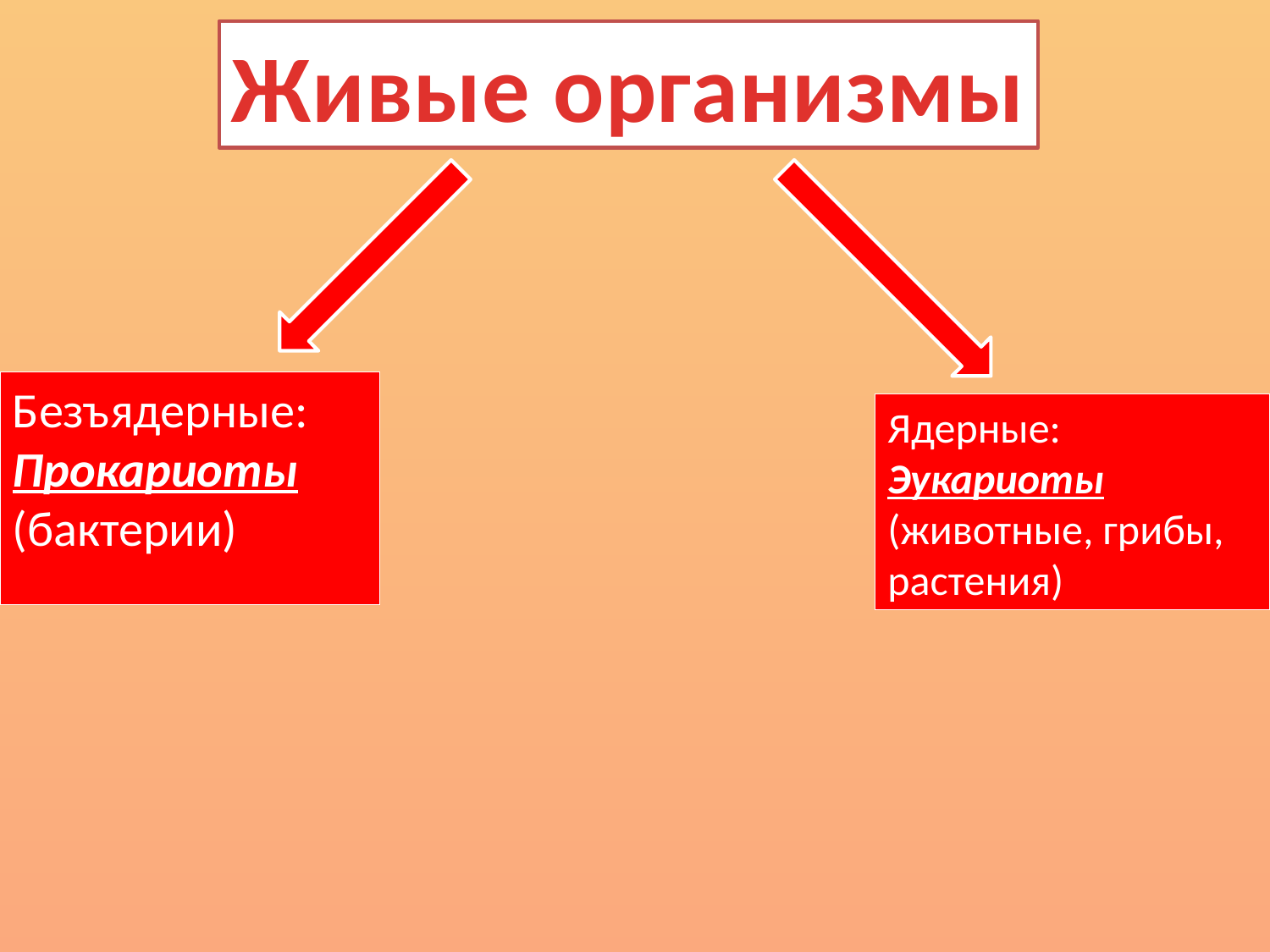

Живые организмы

Безъядерные:
Прокариоты
(бактерии)

Ядерные:
Эукариоты
(животные, грибы,
растения)